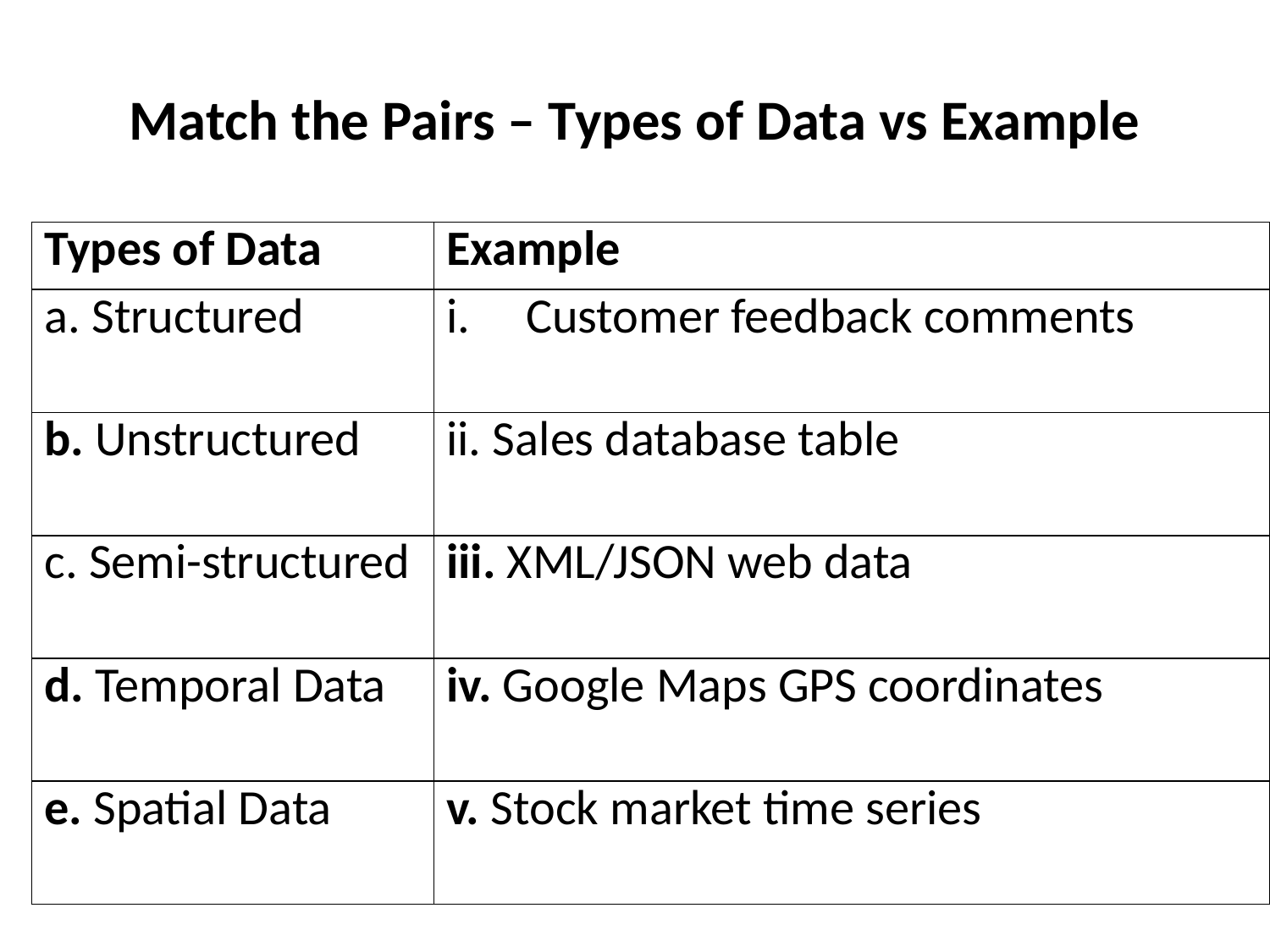

# Match the Pairs – Types of Data vs Example
| Types of Data | Example |
| --- | --- |
| a. Structured | Customer feedback comments |
| b. Unstructured | ii. Sales database table |
| c. Semi-structured | iii. XML/JSON web data |
| d. Temporal Data | iv. Google Maps GPS coordinates |
| e. Spatial Data | v. Stock market time series |